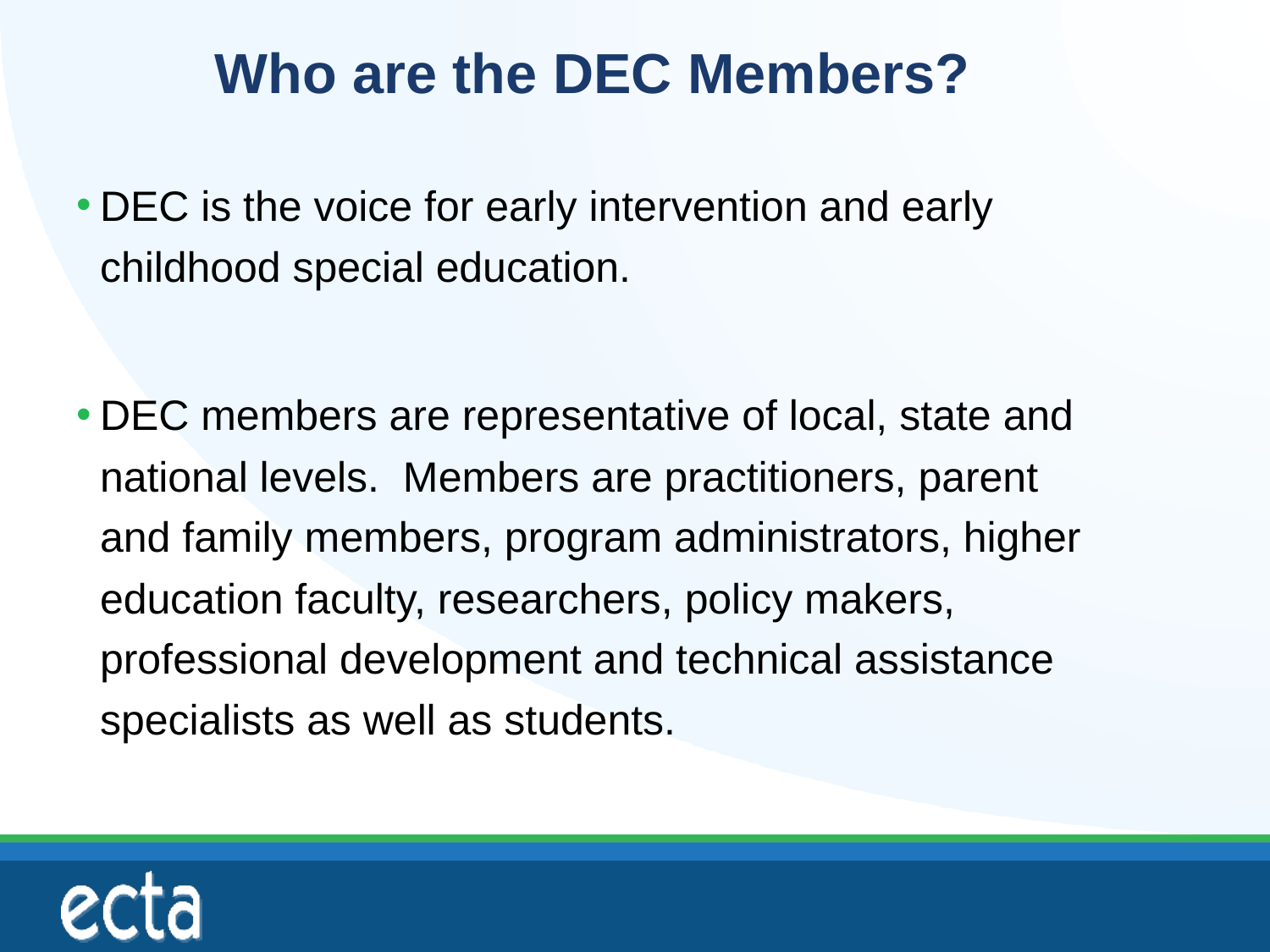

# Who are the DEC Members?
DEC is the voice for early intervention and early childhood special education.

DEC members are representative of local, state and national levels.  Members are practitioners, parent and family members, program administrators, higher education faculty, researchers, policy makers, professional development and technical assistance specialists as well as students.